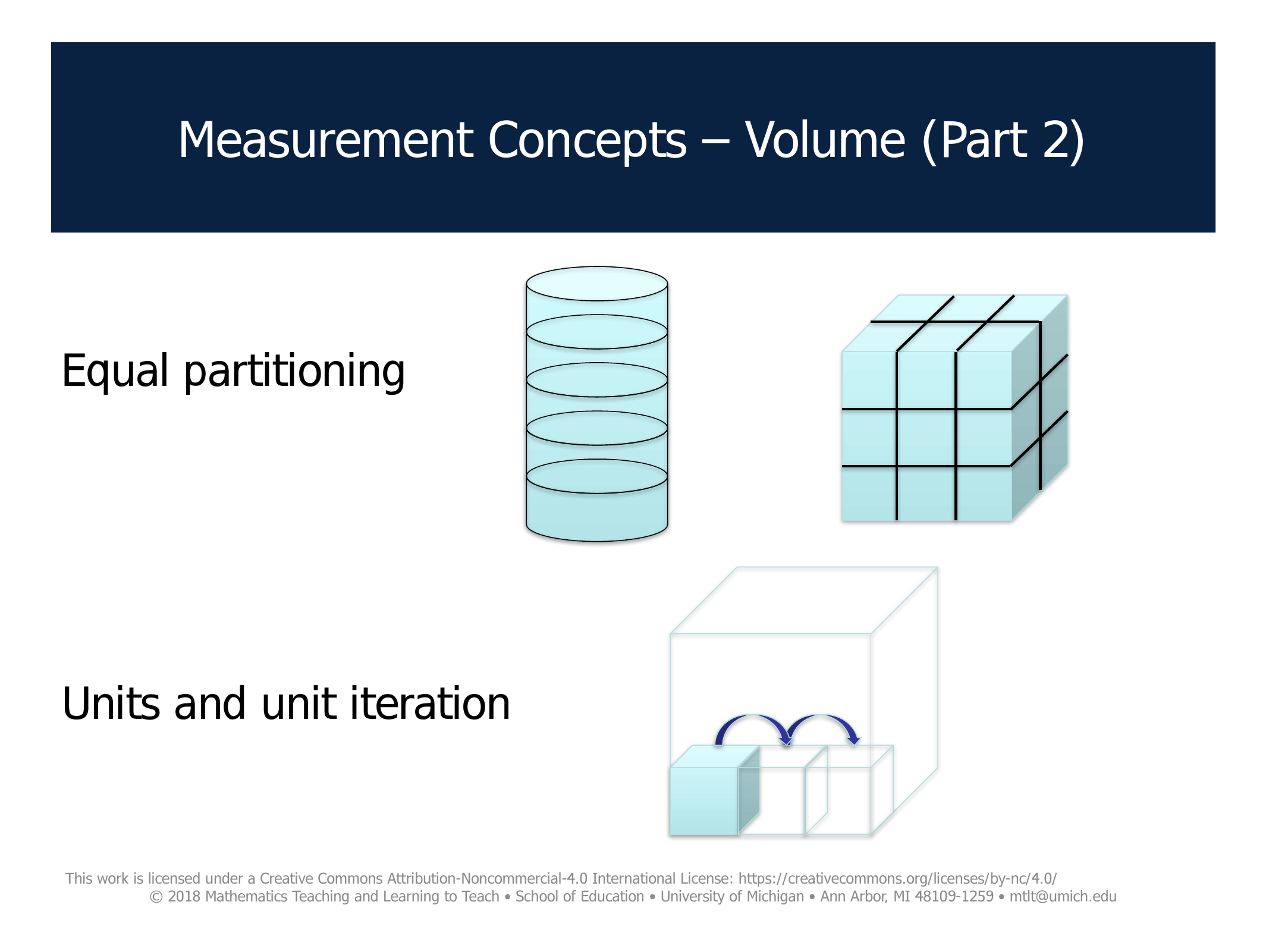

# Measurement Concepts – Volume (Part 2)

Equal partitioning

Units and unit iteration